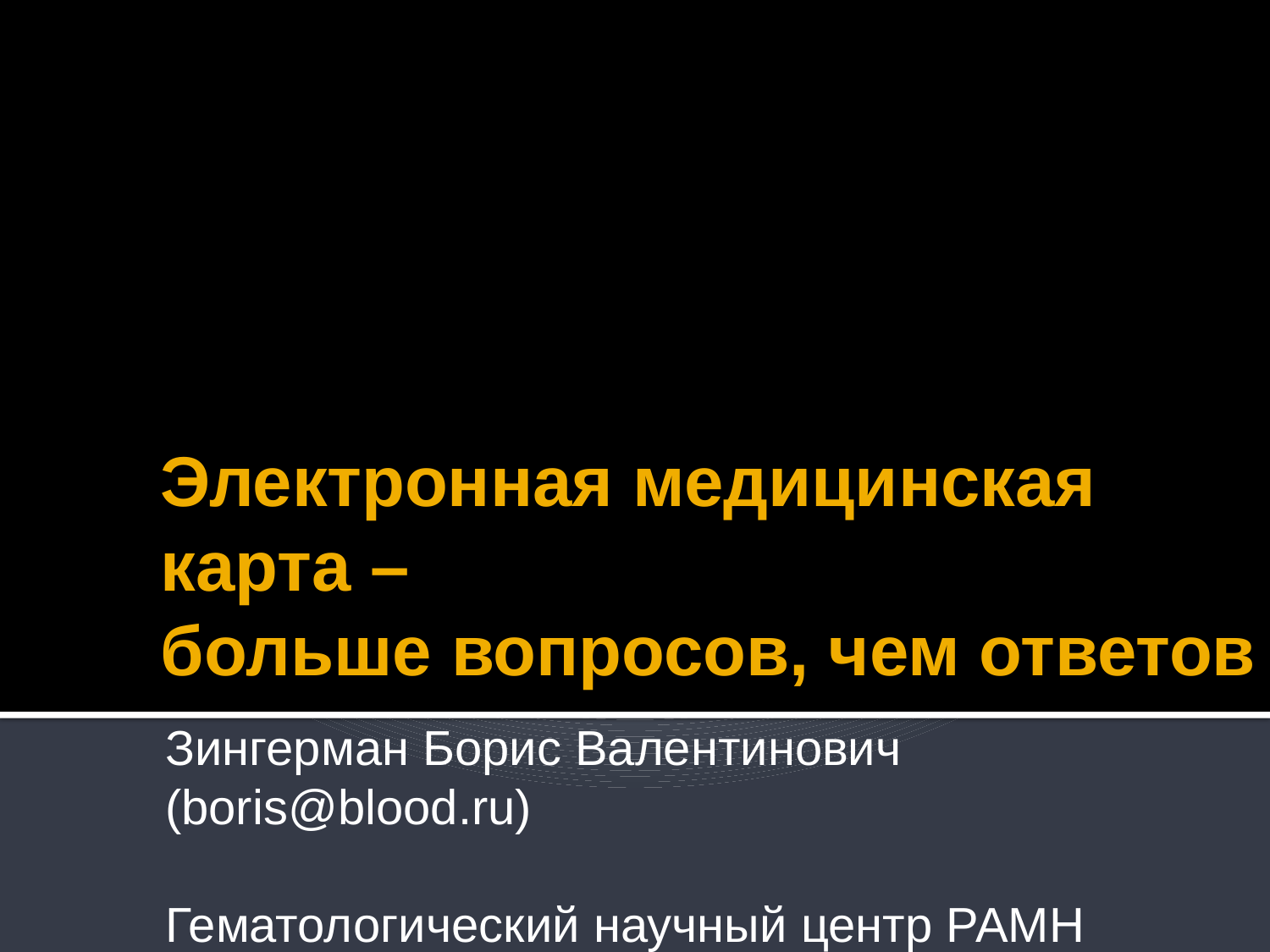

# Электронная медицинская карта – больше вопросов, чем ответов
Зингерман Борис Валентинович (boris@blood.ru)

Гематологический научный центр РАМН